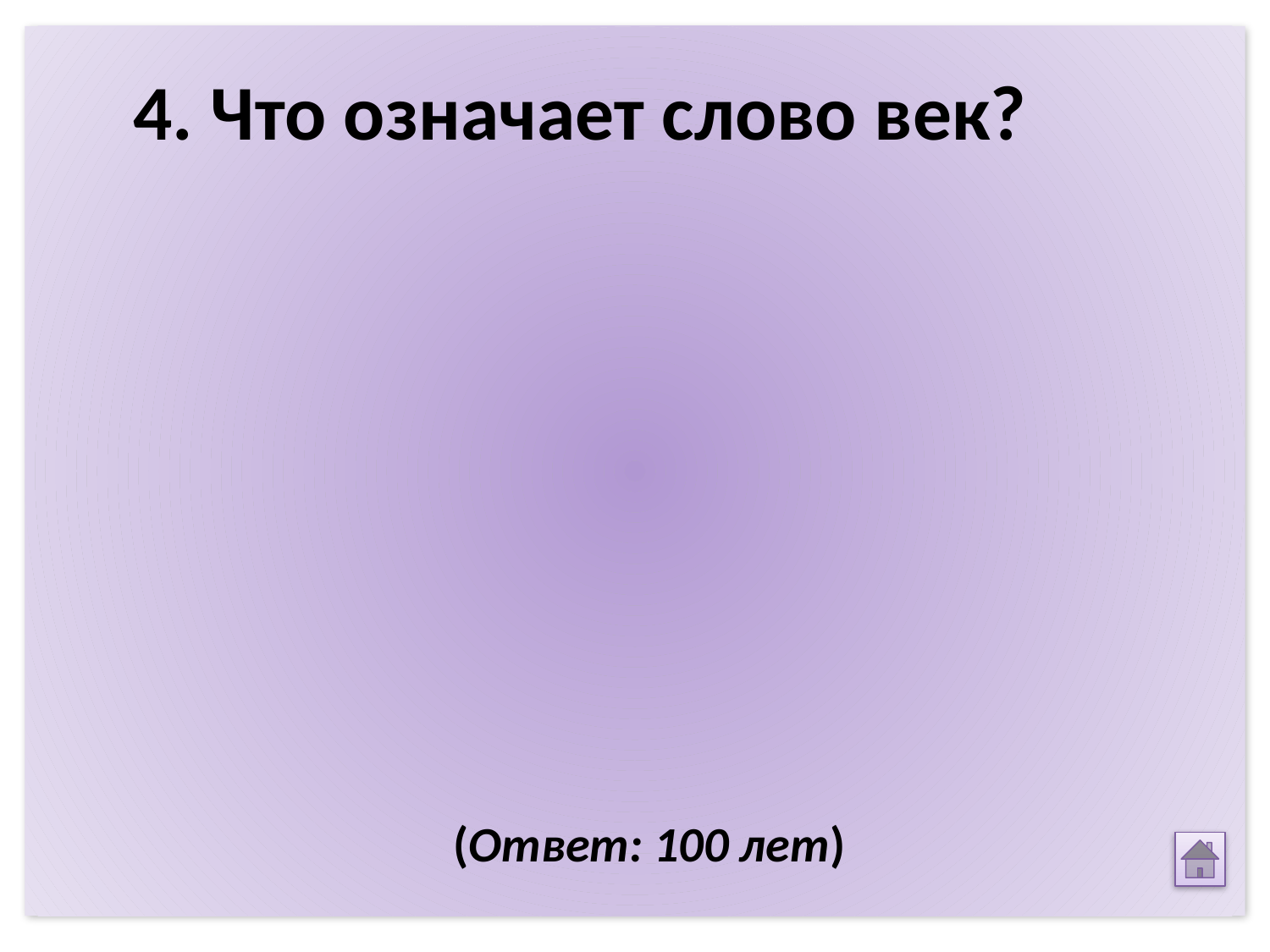

4. Что означает слово век?
(Ответ: 100 лет)